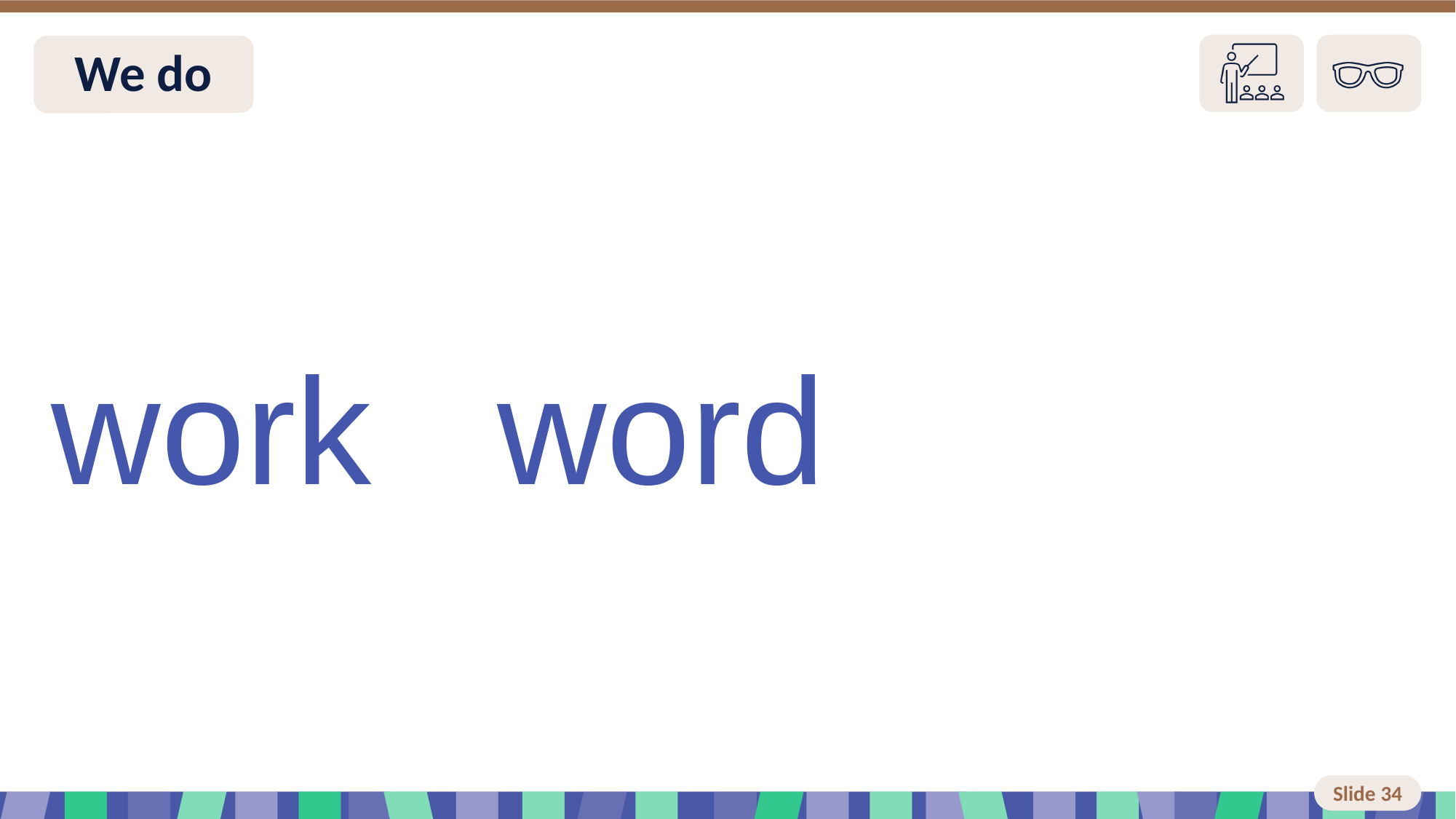

# Slide 34 We do
work   word